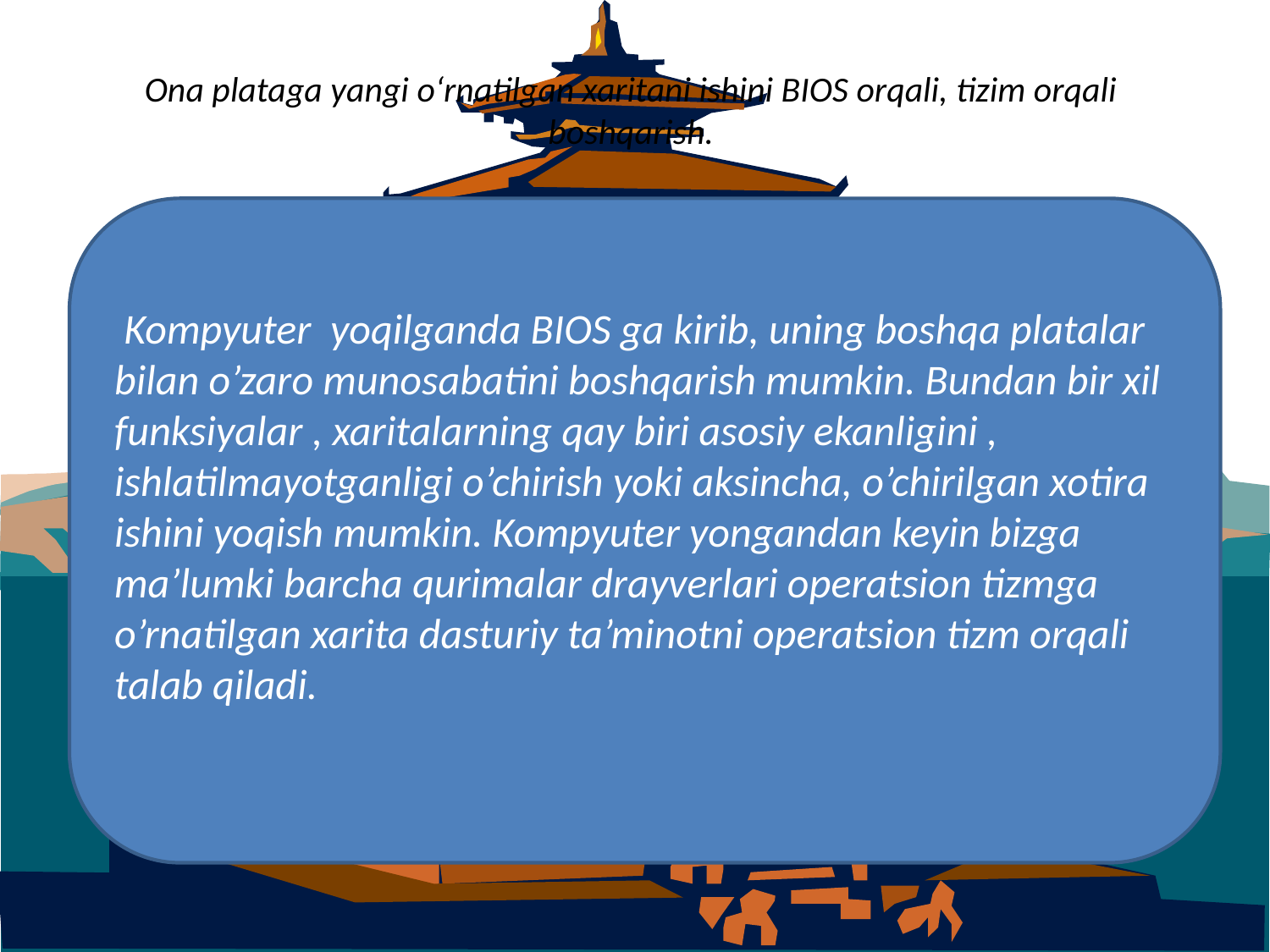

# Ona plataga yangi o‘rnatilgan xaritani ishini BIOS orqali, tizim orqali boshqarish.
 Kompyuter  yoqilganda BIOS ga kirib, uning boshqa platalar bilan o’zaro munosabatini boshqarish mumkin. Bundan bir xil funksiyalar , xaritalarning qay biri asosiy ekanligini , ishlatilmayotganligi o’chirish yoki aksincha, o’chirilgan xotira ishini yoqish mumkin. Kompyuter yongandan keyin bizga ma’lumki barcha qurimalar drayverlari operatsion tizmga o’rnatilgan xarita dasturiy ta’minotni operatsion tizm orqali talab qiladi.